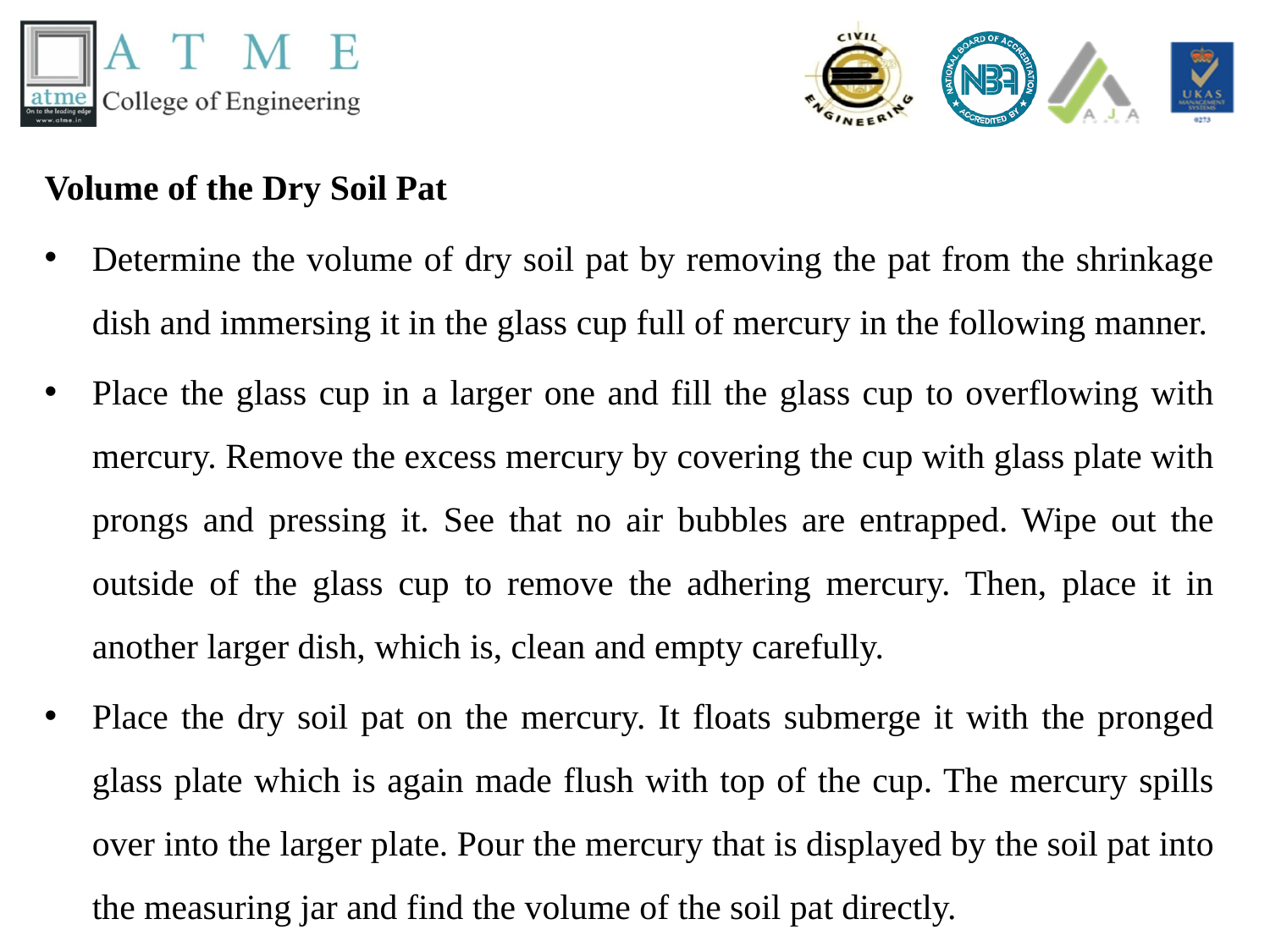

Volume of the Dry Soil Pat
Determine the volume of dry soil pat by removing the pat from the shrinkage dish and immersing it in the glass cup full of mercury in the following manner.
Place the glass cup in a larger one and fill the glass cup to overflowing with mercury. Remove the excess mercury by covering the cup with glass plate with prongs and pressing it. See that no air bubbles are entrapped. Wipe out the outside of the glass cup to remove the adhering mercury. Then, place it in another larger dish, which is, clean and empty carefully.
Place the dry soil pat on the mercury. It floats submerge it with the pronged glass plate which is again made flush with top of the cup. The mercury spills over into the larger plate. Pour the mercury that is displayed by the soil pat into the measuring jar and find the volume of the soil pat directly.